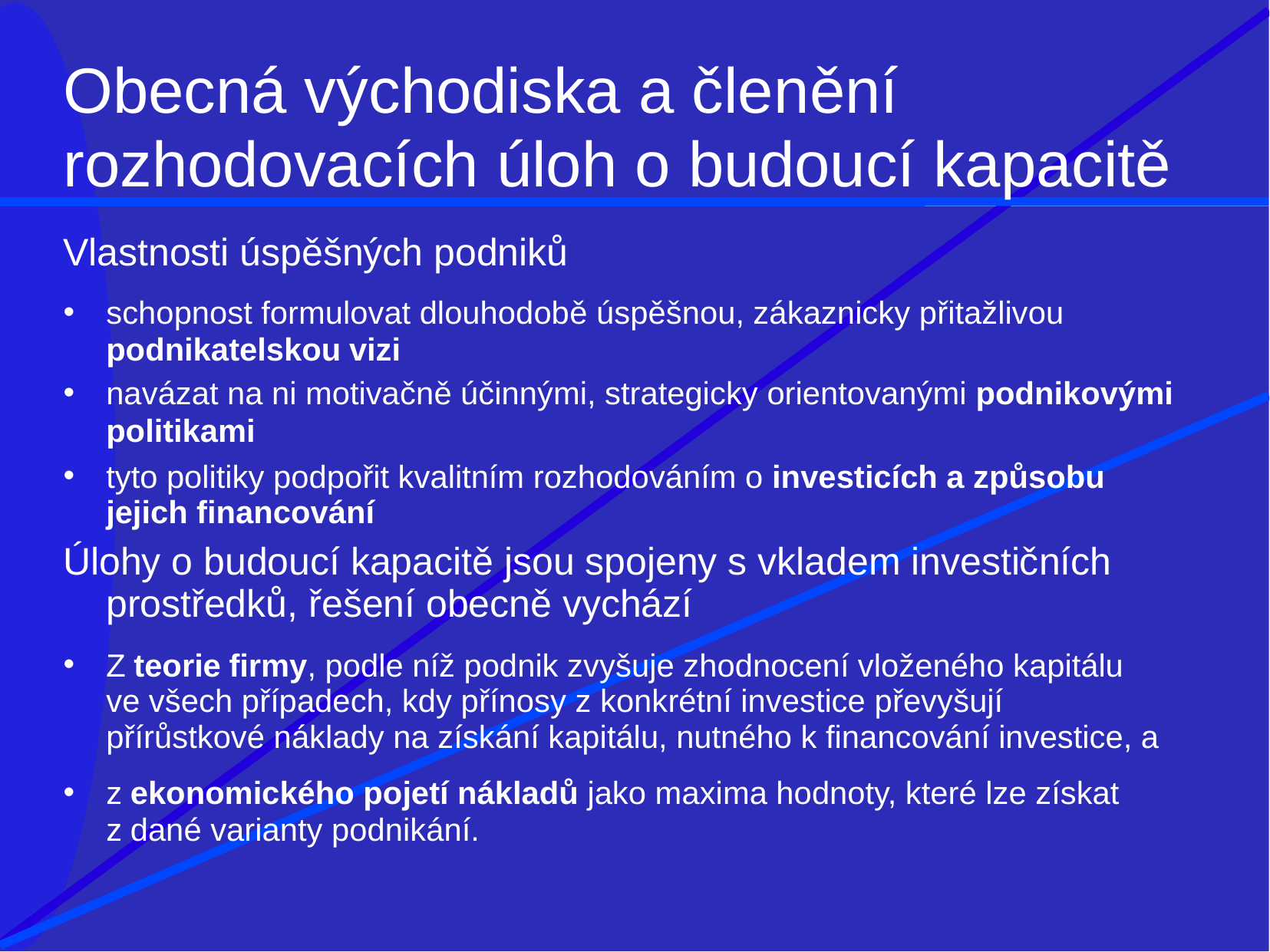

# Obecná východiska a členění
rozhodovacích úloh o budoucí kapacitě
Vlastnosti úspěšných podniků
schopnost formulovat dlouhodobě úspěšnou, zákaznicky přitažlivou
podnikatelskou vizi
navázat na ni motivačně účinnými, strategicky orientovanými podnikovými
politikami
tyto politiky podpořit kvalitním rozhodováním o investicích a způsobu jejich financování
Úlohy o budoucí kapacitě jsou spojeny s vkladem investičních prostředků, řešení obecně vychází
Z teorie firmy, podle níž podnik zvyšuje zhodnocení vloženého kapitálu ve všech případech, kdy přínosy z konkrétní investice převyšují přírůstkové náklady na získání kapitálu, nutného k financování investice, a
z ekonomického pojetí nákladů jako maxima hodnoty, které lze získat
z dané varianty podnikání.